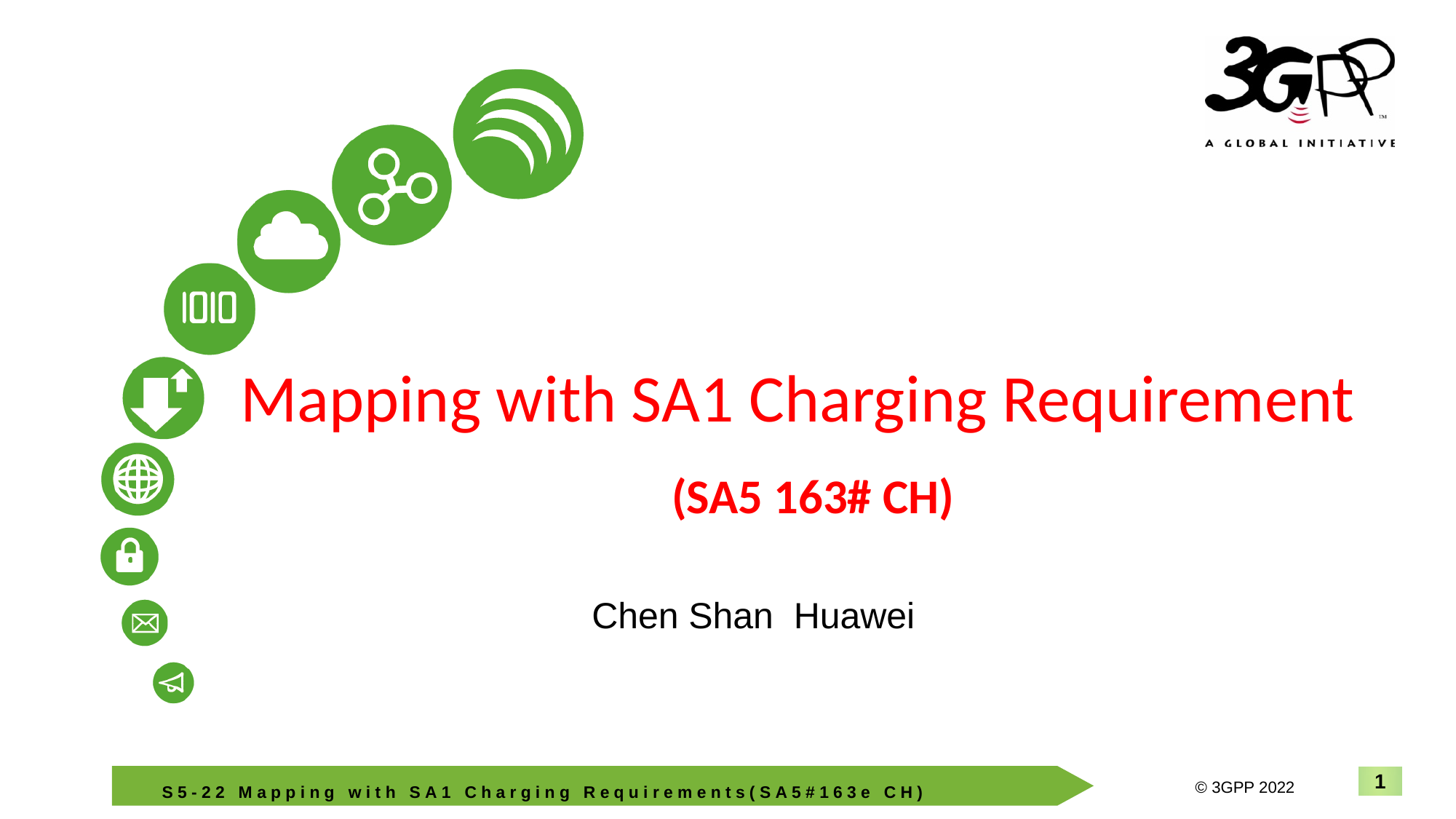

# Mapping with SA1 Charging Requirement (SA5 163# CH)

Chen Shan  Huawei